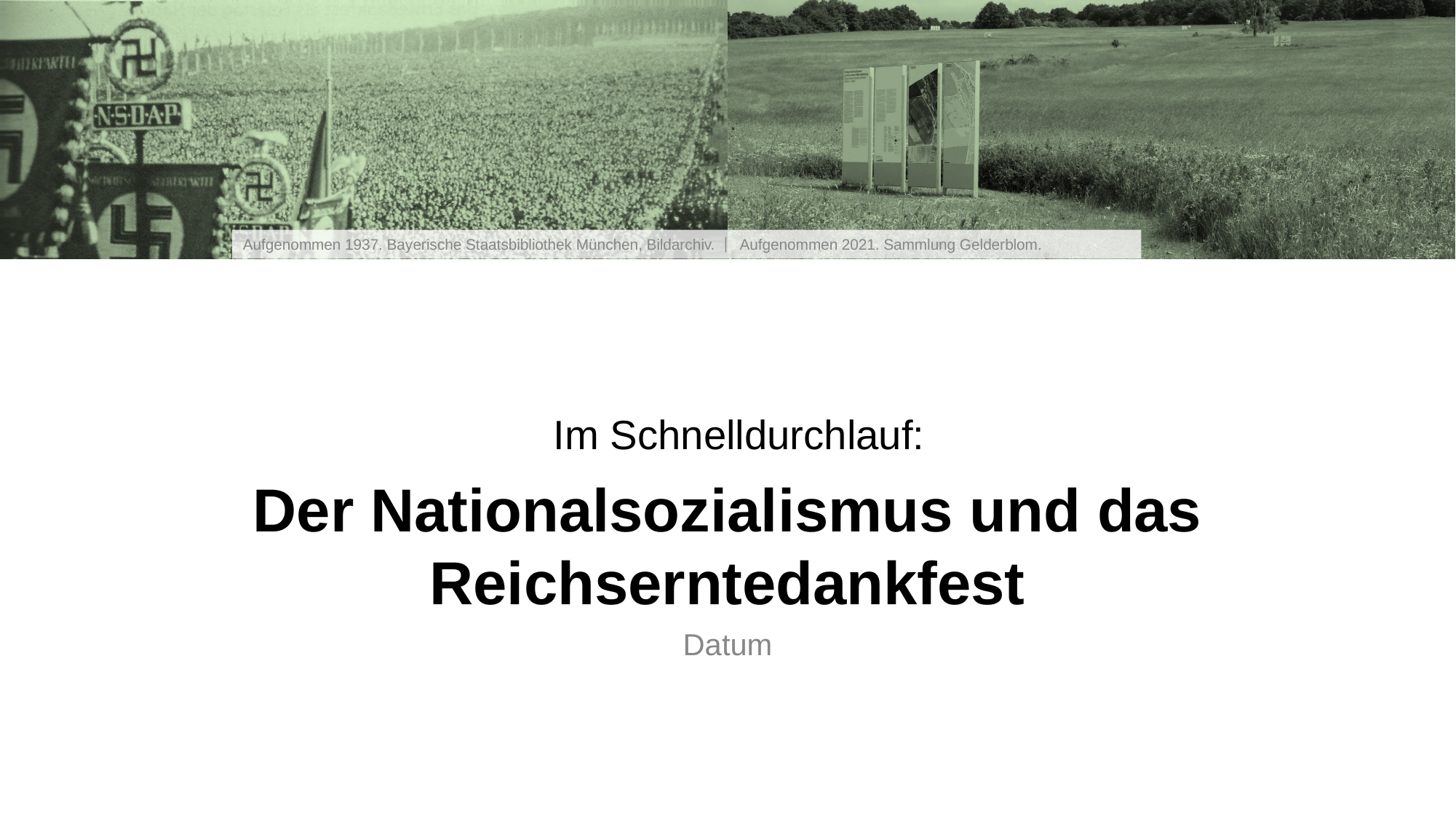

Im Schnelldurchlauf:
Der Nationalsozialismus und das Reichserntedankfest
Datum